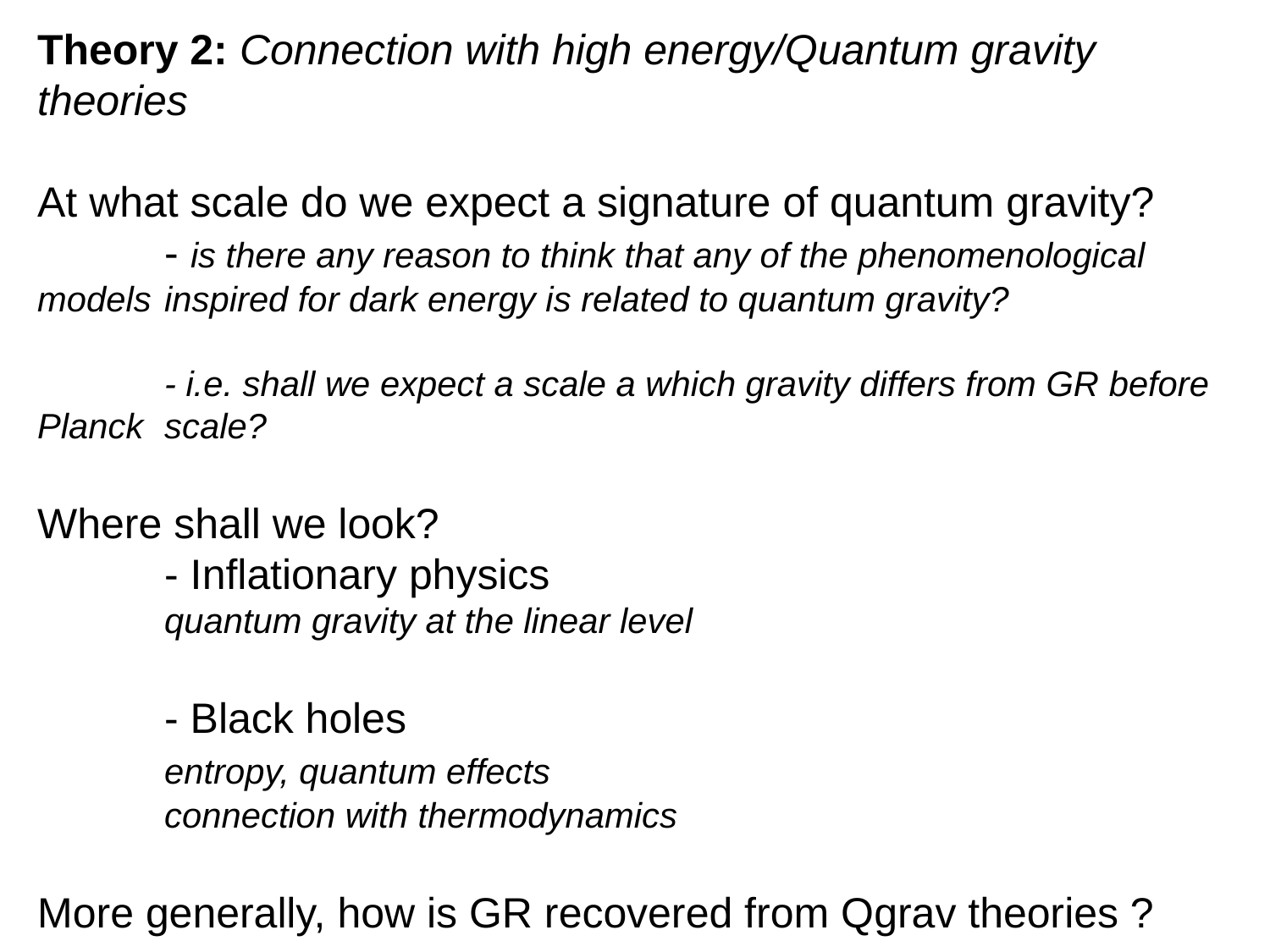

Theory 2: Connection with high energy/Quantum gravity theories

At what scale do we expect a signature of quantum gravity?
	- is there any reason to think that any of the phenomenological models 	inspired for dark energy is related to quantum gravity?

	- i.e. shall we expect a scale a which gravity differs from GR before Planck 	scale?

Where shall we look?
	- Inflationary physics
	quantum gravity at the linear level

	- Black holes
	entropy, quantum effects
	connection with thermodynamics

More generally, how is GR recovered from Qgrav theories ?